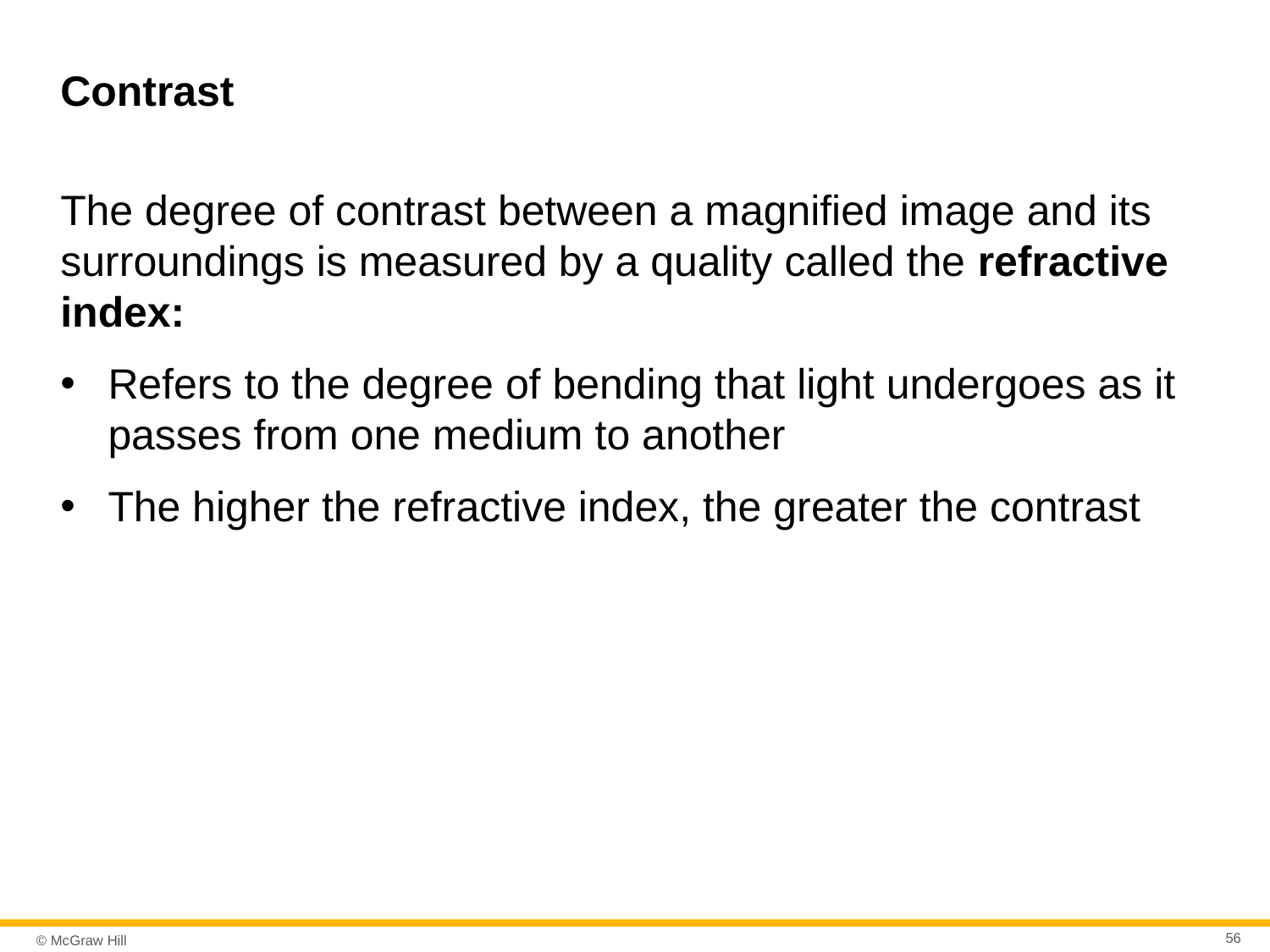

# Contrast
The degree of contrast between a magnified image and its surroundings is measured by a quality called the refractive index:
Refers to the degree of bending that light undergoes as it passes from one medium to another
The higher the refractive index, the greater the contrast